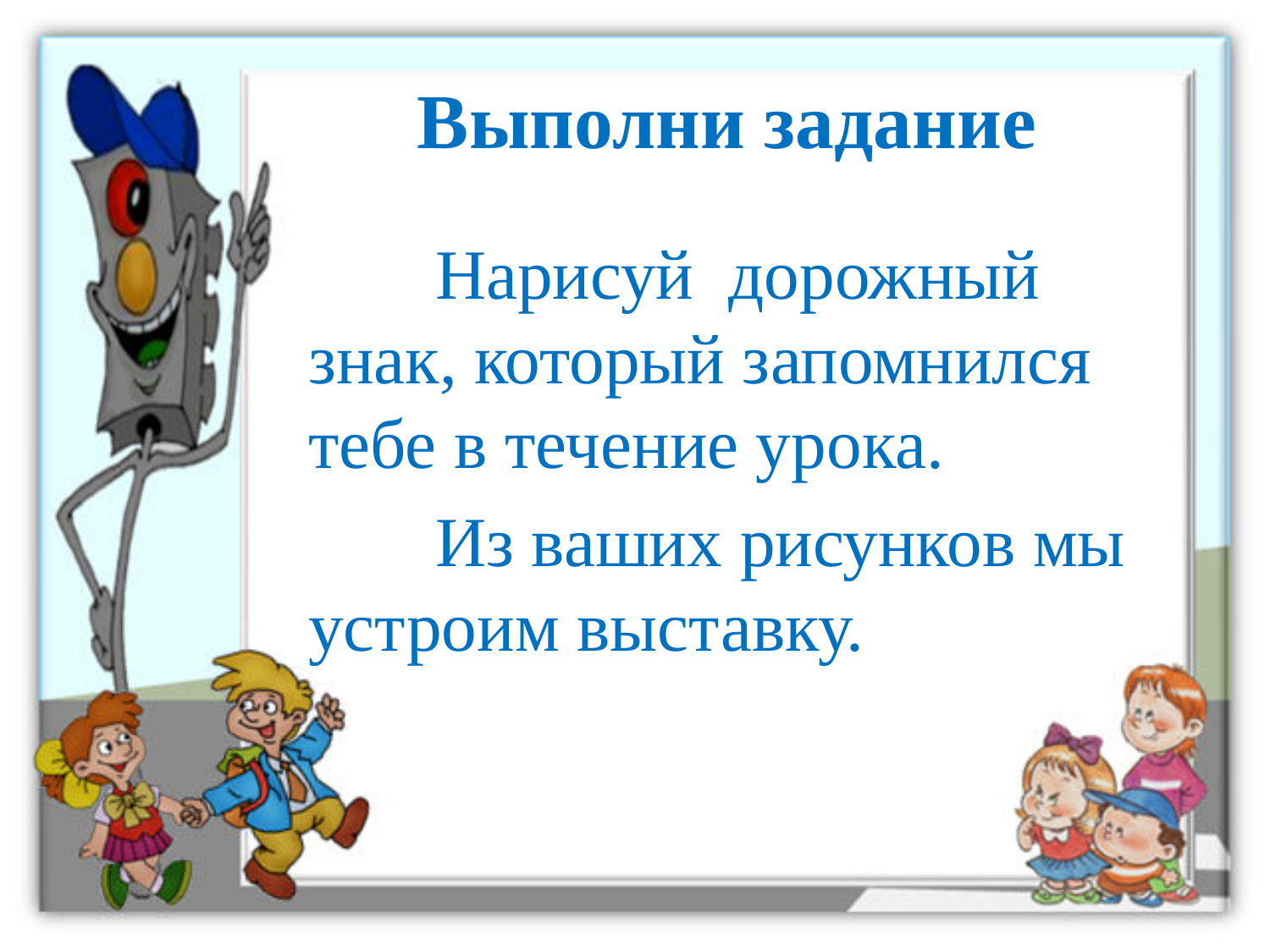

# Выполни задание
		Нарисуй  дорожный  знак, который запомнился тебе в течение урока.
		Из ваших рисунков мы  устроим выставку.